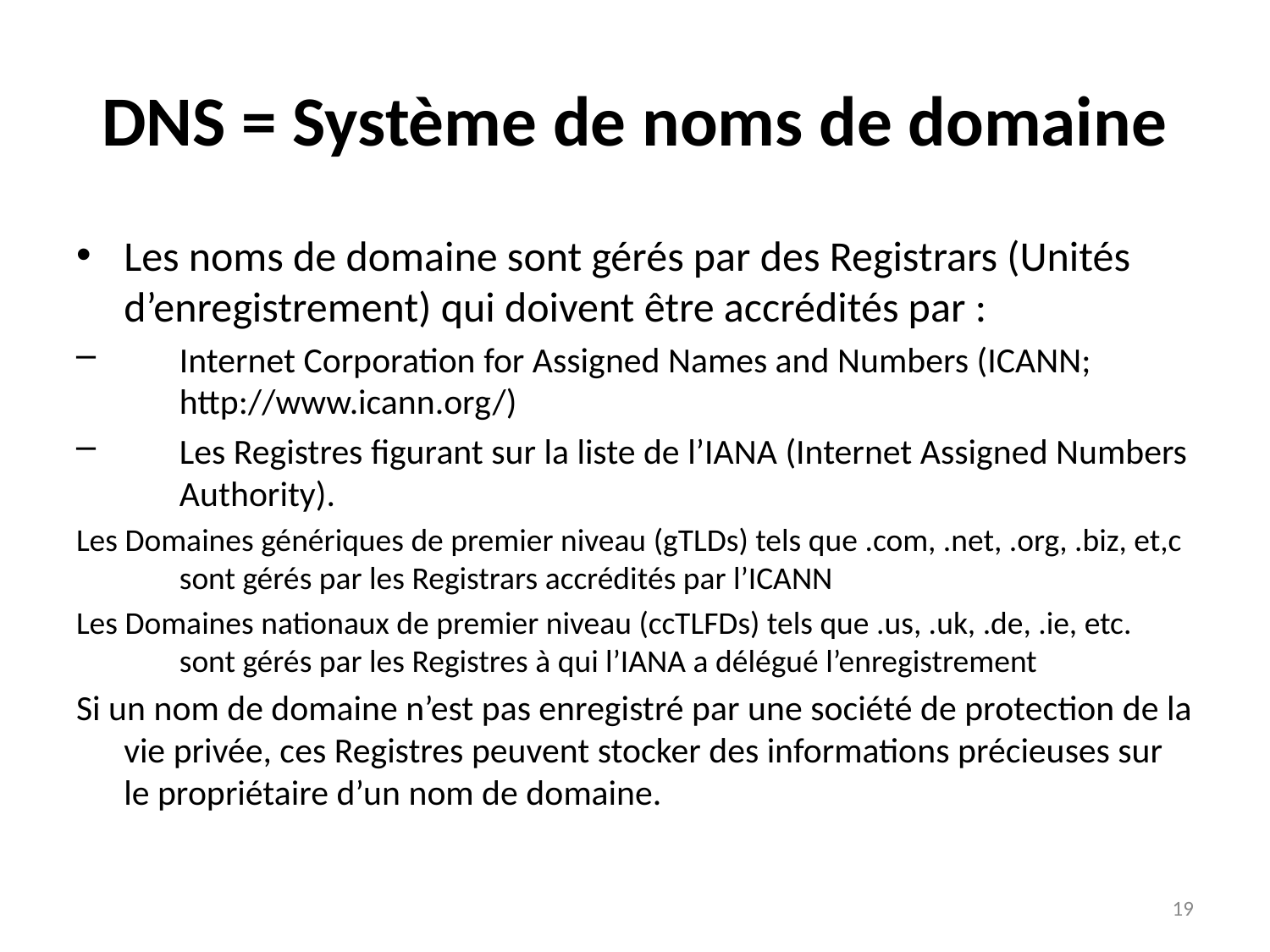

# DNS = Système de noms de domaine
Les noms de domaine sont gérés par des Registrars (Unités d’enregistrement) qui doivent être accrédités par :
Internet Corporation for Assigned Names and Numbers (ICANN; http://www.icann.org/)
Les Registres figurant sur la liste de l’IANA (Internet Assigned Numbers Authority).
Les Domaines génériques de premier niveau (gTLDs) tels que .com, .net, .org, .biz, et,c sont gérés par les Registrars accrédités par l’ICANN
Les Domaines nationaux de premier niveau (ccTLFDs) tels que .us, .uk, .de, .ie, etc. sont gérés par les Registres à qui l’IANA a délégué l’enregistrement
Si un nom de domaine n’est pas enregistré par une société de protection de la vie privée, ces Registres peuvent stocker des informations précieuses sur le propriétaire d’un nom de domaine.
19